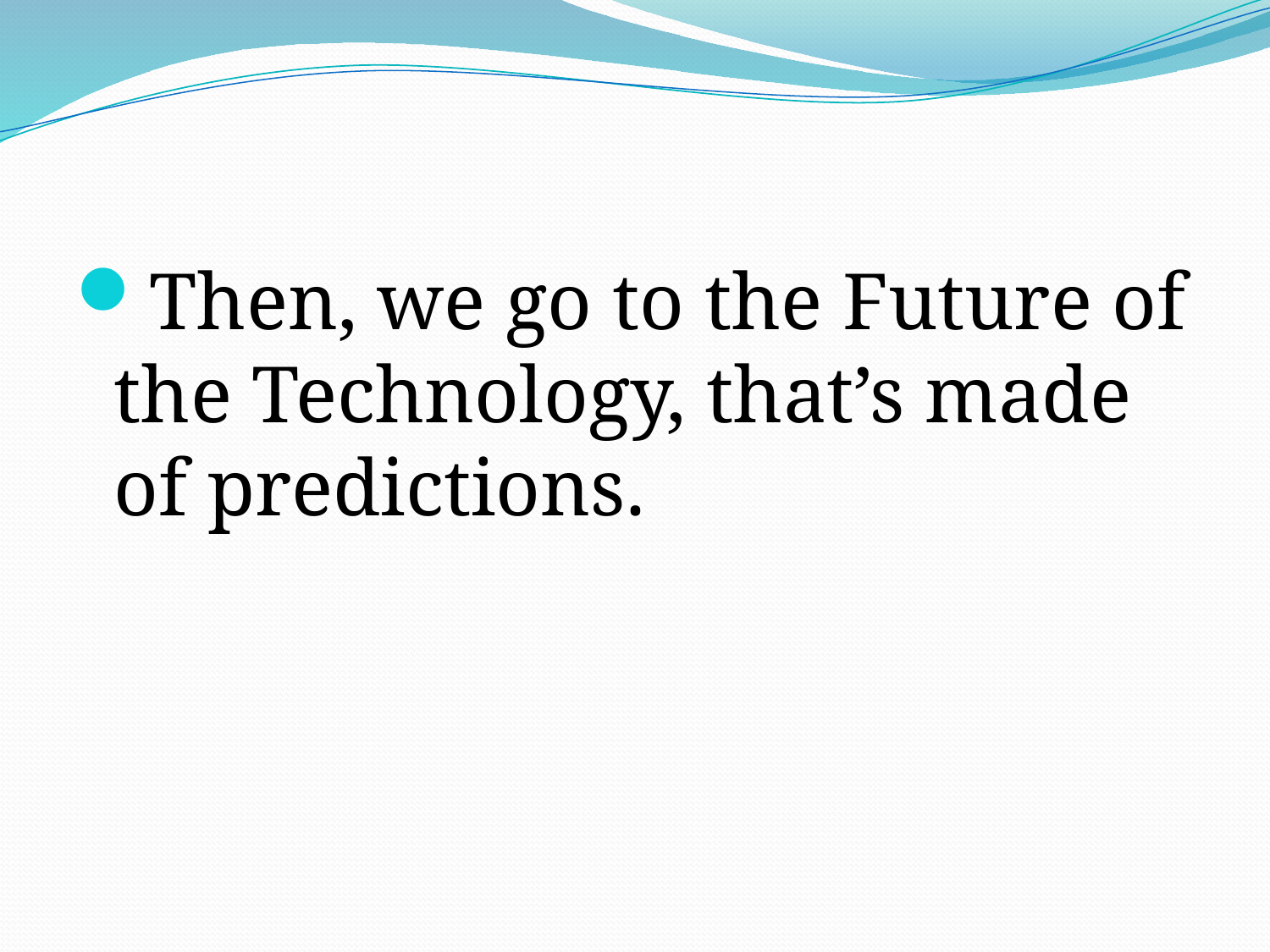

Then, we go to the Future of the Technology, that’s made of predictions.